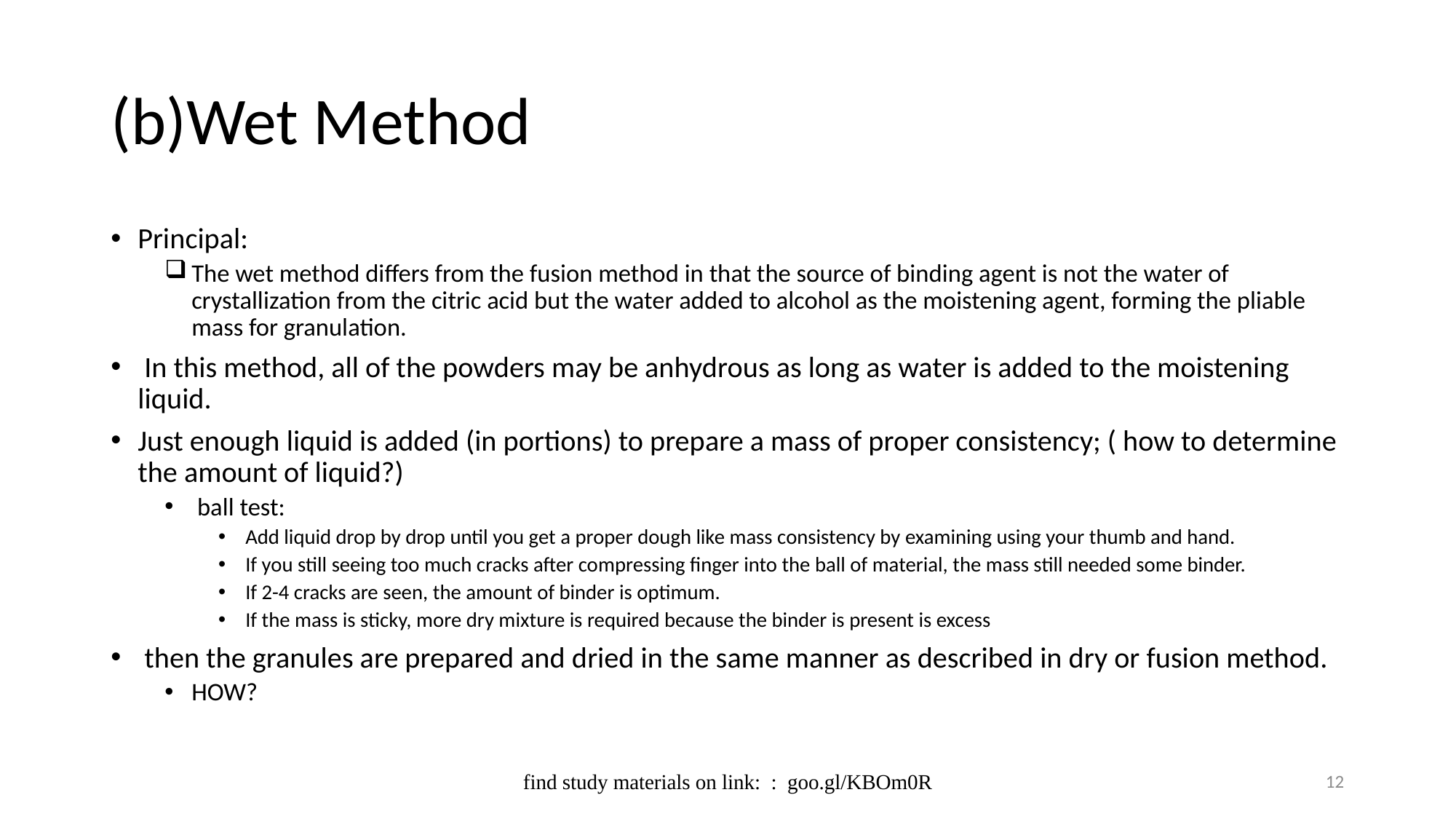

# (b)Wet Method
Principal:
The wet method differs from the fusion method in that the source of binding agent is not the water of crystallization from the citric acid but the water added to alcohol as the moistening agent, forming the pliable mass for granulation.
 In this method, all of the powders may be anhydrous as long as water is added to the moistening liquid.
Just enough liquid is added (in portions) to prepare a mass of proper consistency; ( how to determine the amount of liquid?)
 ball test:
Add liquid drop by drop until you get a proper dough like mass consistency by examining using your thumb and hand.
If you still seeing too much cracks after compressing finger into the ball of material, the mass still needed some binder.
If 2-4 cracks are seen, the amount of binder is optimum.
If the mass is sticky, more dry mixture is required because the binder is present is excess
 then the granules are prepared and dried in the same manner as described in dry or fusion method.
HOW?
find study materials on link:  :  goo.gl/KBOm0R
12